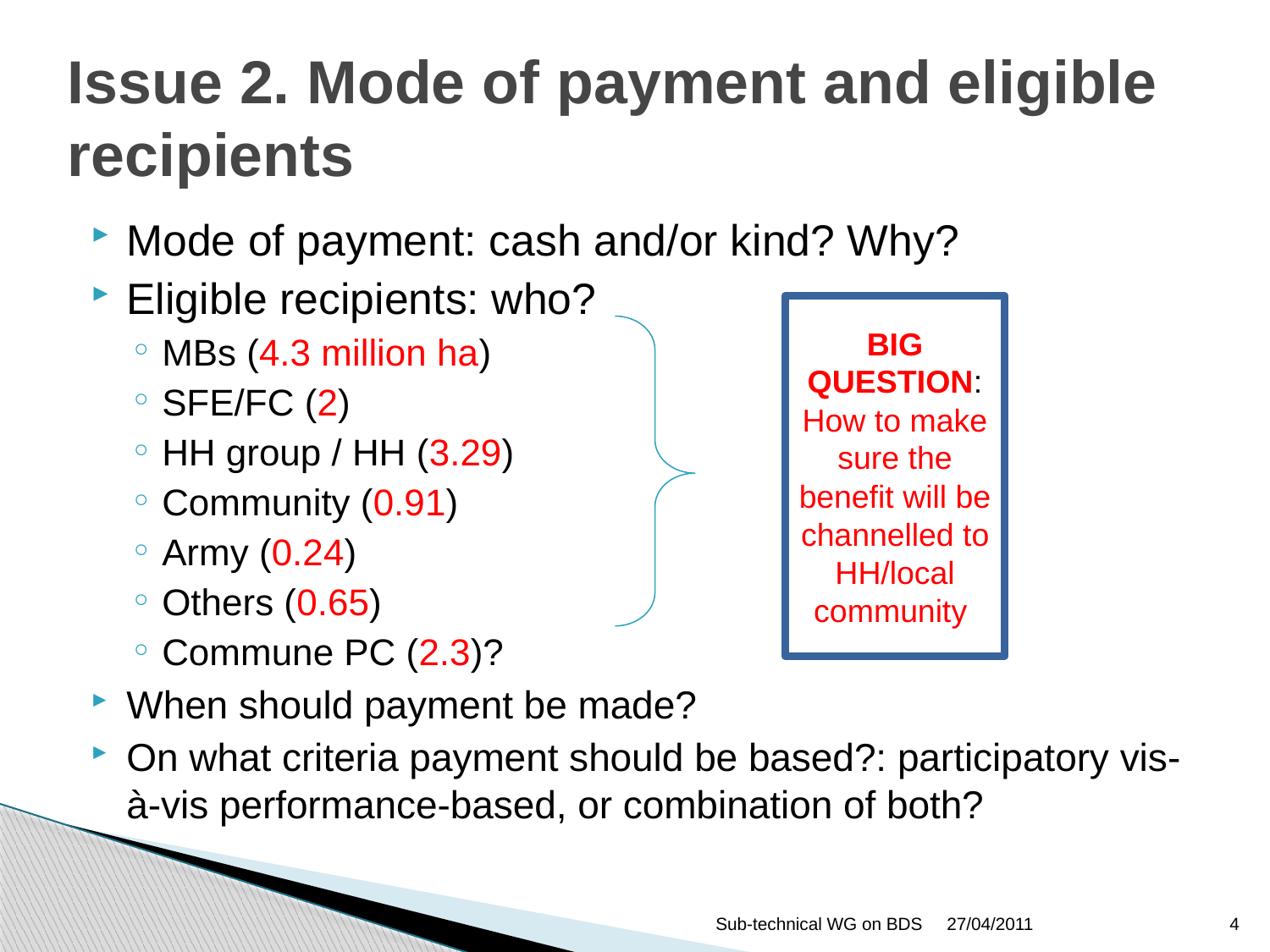

# Issue 2. Mode of payment and eligible recipients
Mode of payment: cash and/or kind? Why?
Eligible recipients: who?
MBs (4.3 million ha)
SFE/FC (2)
HH group / HH (3.29)
Community (0.91)
Army (0.24)
Others (0.65)
Commune PC (2.3)?
When should payment be made?
On what criteria payment should be based?: participatory vis-à-vis performance-based, or combination of both?
BIG QUESTION:
How to make sure the benefit will be channelled to HH/local community

Sub-technical WG on BDS
27/04/2011
4